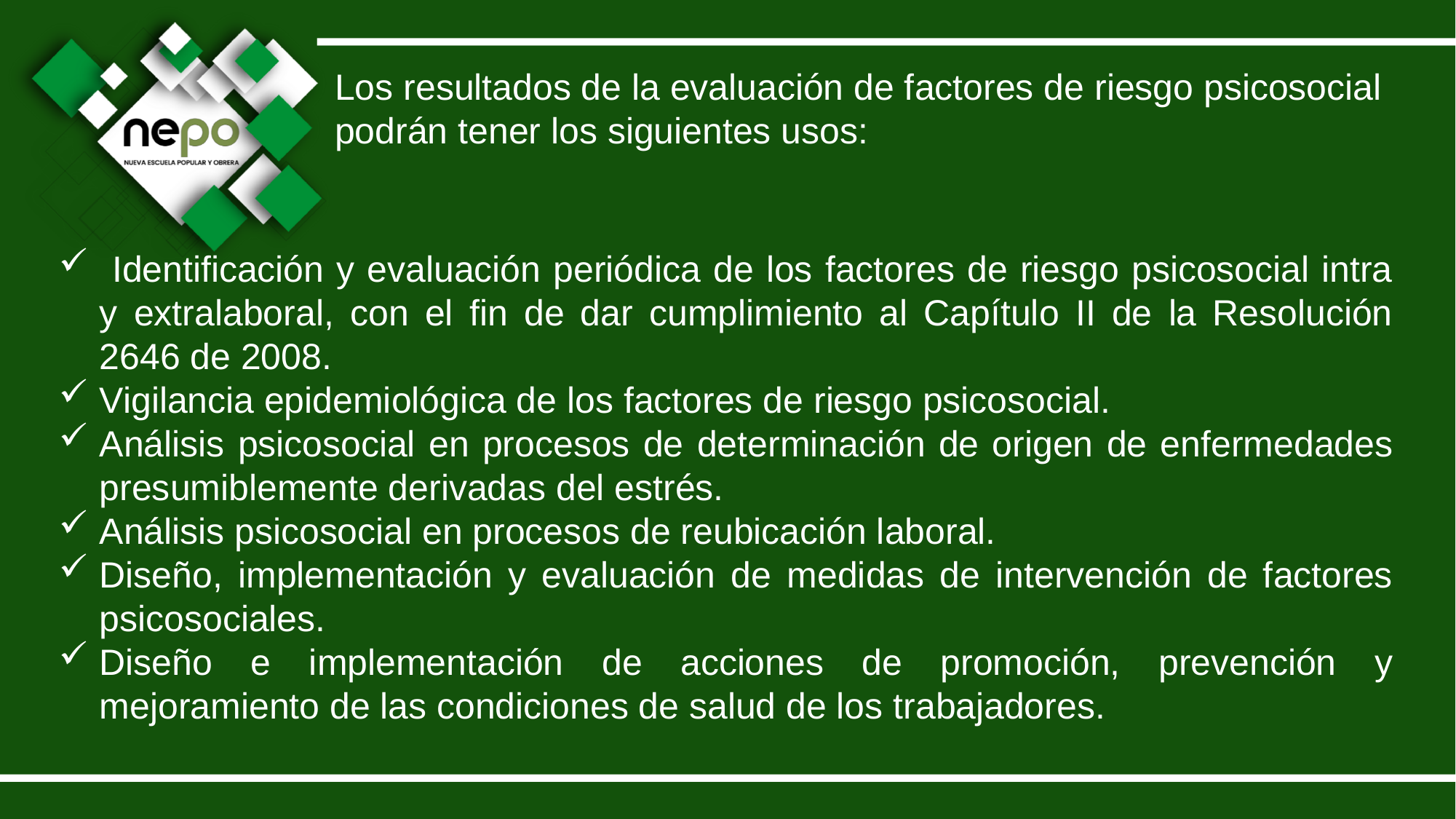

Los resultados de la evaluación de factores de riesgo psicosocial podrán tener los siguientes usos:
 Identificación y evaluación periódica de los factores de riesgo psicosocial intra y extralaboral, con el fin de dar cumplimiento al Capítulo II de la Resolución 2646 de 2008.
Vigilancia epidemiológica de los factores de riesgo psicosocial.
Análisis psicosocial en procesos de determinación de origen de enfermedades presumiblemente derivadas del estrés.
Análisis psicosocial en procesos de reubicación laboral.
Diseño, implementación y evaluación de medidas de intervención de factores psicosociales.
Diseño e implementación de acciones de promoción, prevención y mejoramiento de las condiciones de salud de los trabajadores.